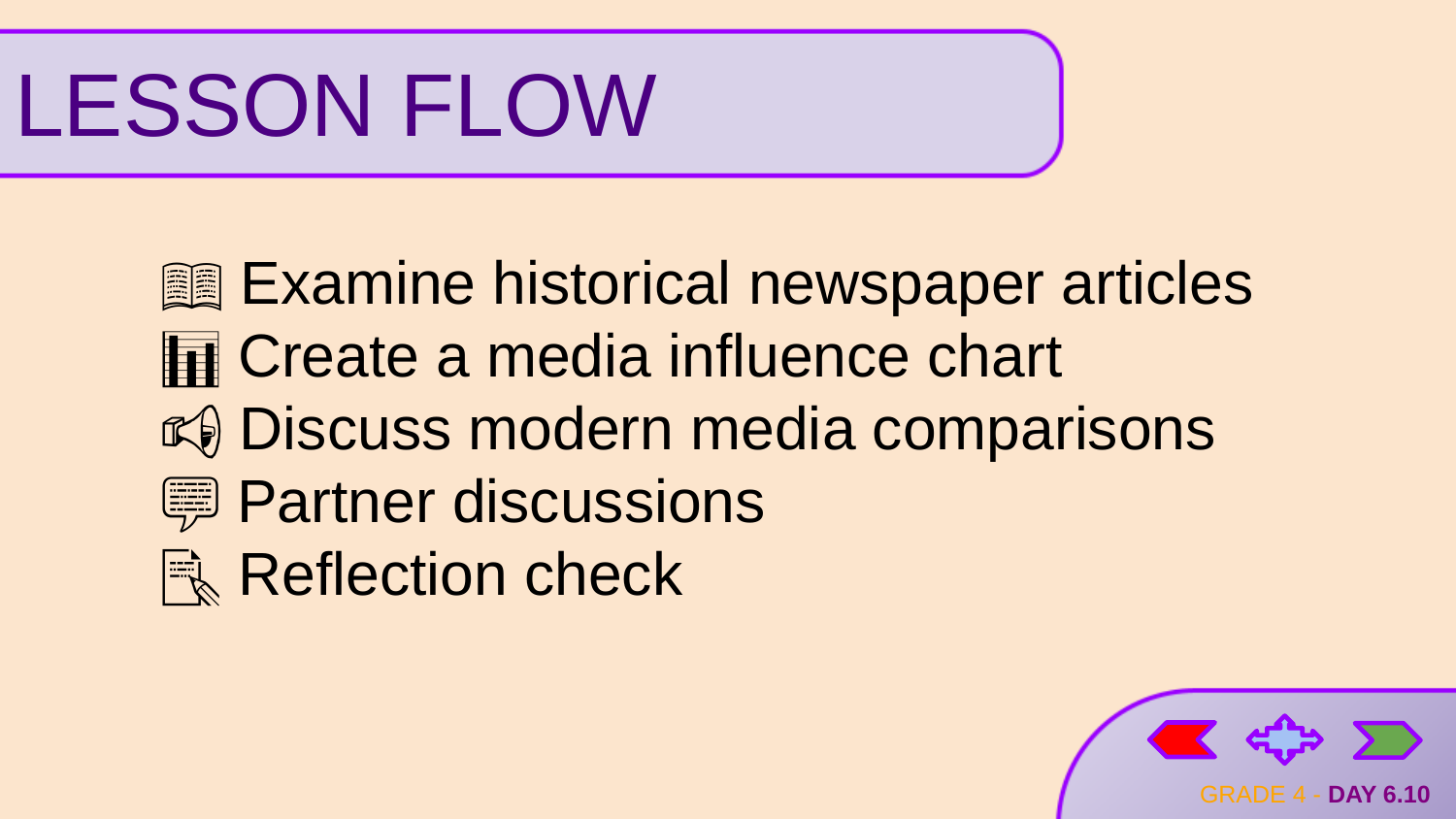

# LESSON FLOW

📖 Examine historical newspaper articles
📊 Create a media influence chart
📢 Discuss modern media comparisons
💬 Partner discussions
📝 Reflection check

GRADE 4 - DAY 6.10